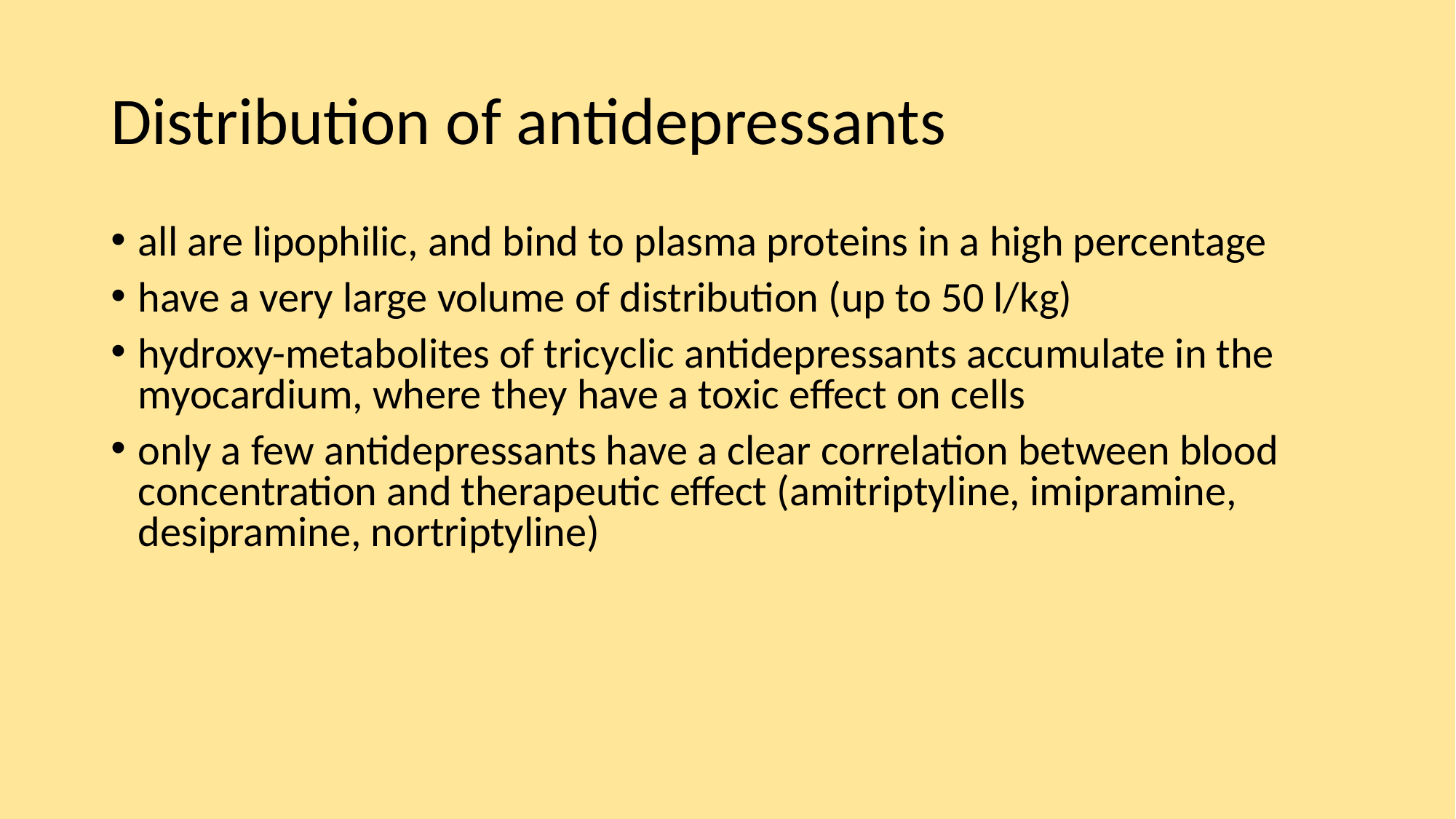

# Distribution of antidepressants
all are lipophilic, and bind to plasma proteins in a high percentage
have a very large volume of distribution (up to 50 l/kg)
hydroxy-metabolites of tricyclic antidepressants accumulate in the myocardium, where they have a toxic effect on cells
only a few antidepressants have a clear correlation between blood concentration and therapeutic effect (amitriptyline, imipramine, desipramine, nortriptyline)